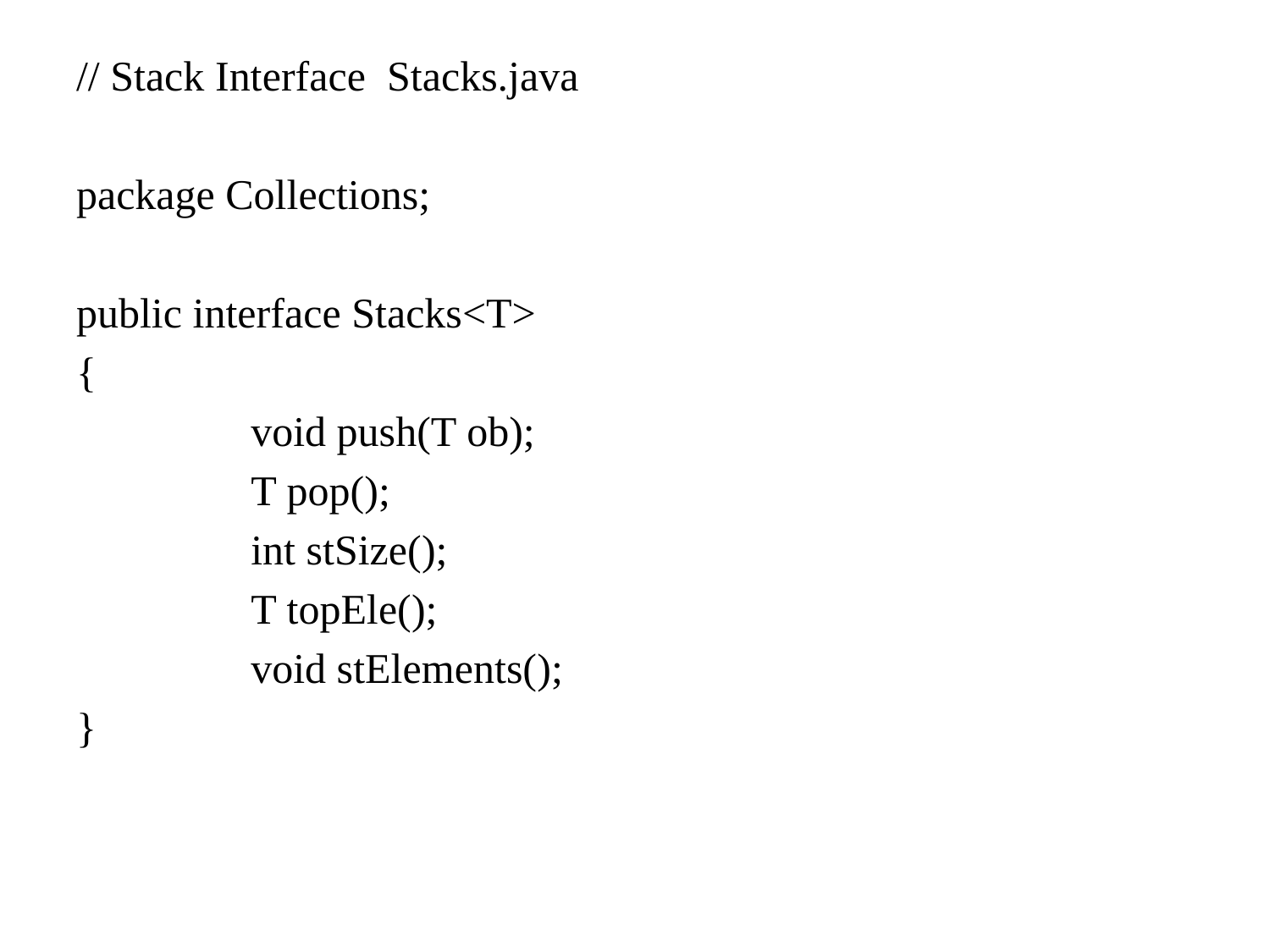

// Stack Interface  Stacks.java

package Collections;

public interface Stacks<T>
{
 		void push(T ob);
 		T pop();
 		int stSize();
 		T topEle();
		void stElements();
}